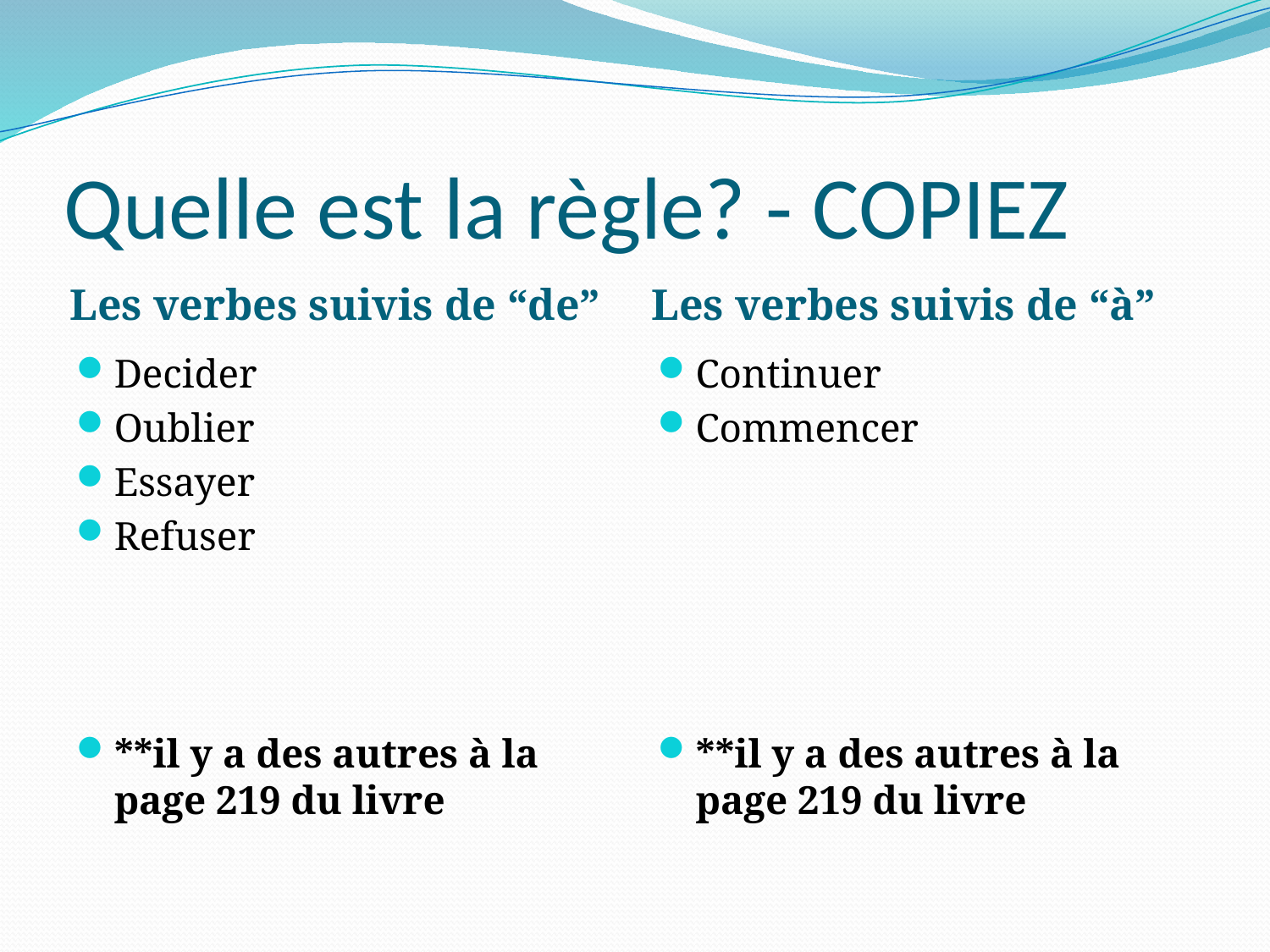

# Quelle est la règle? - COPIEZ
Les verbes suivis de “de”
Les verbes suivis de “à”
Decider
Oublier
Essayer
Refuser

**il y a des autres à la page 219 du livre
Continuer
Commencer

**il y a des autres à la page 219 du livre